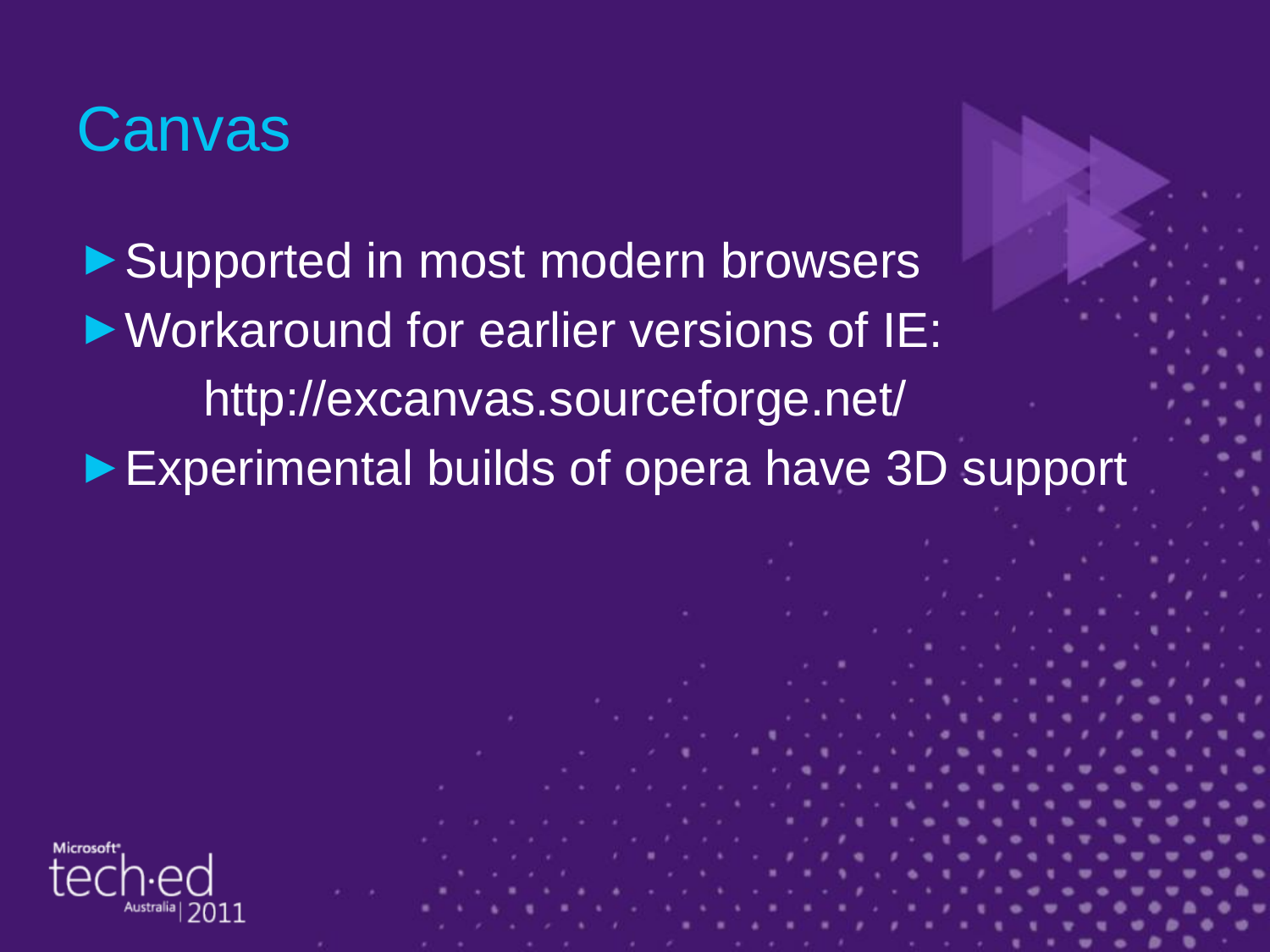

# Canvas
Supported in most modern browsers
Workaround for earlier versions of IE:
	http://excanvas.sourceforge.net/
Experimental builds of opera have 3D support